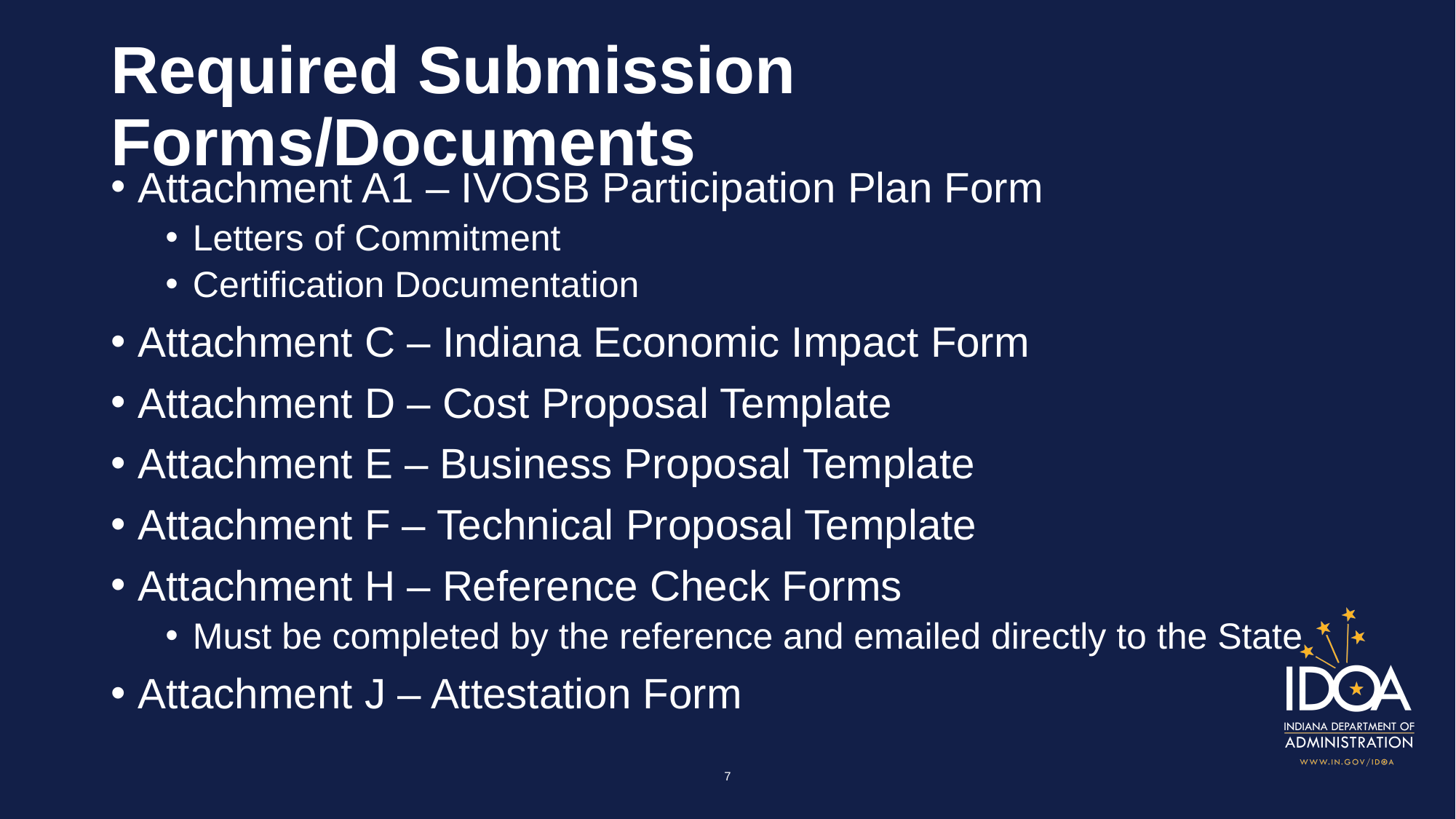

# Required Submission Forms/Documents
Attachment A1 – IVOSB Participation Plan Form
Letters of Commitment
Certification Documentation
Attachment C – Indiana Economic Impact Form
Attachment D – Cost Proposal Template
Attachment E – Business Proposal Template
Attachment F – Technical Proposal Template
Attachment H – Reference Check Forms
Must be completed by the reference and emailed directly to the State
Attachment J – Attestation Form
7